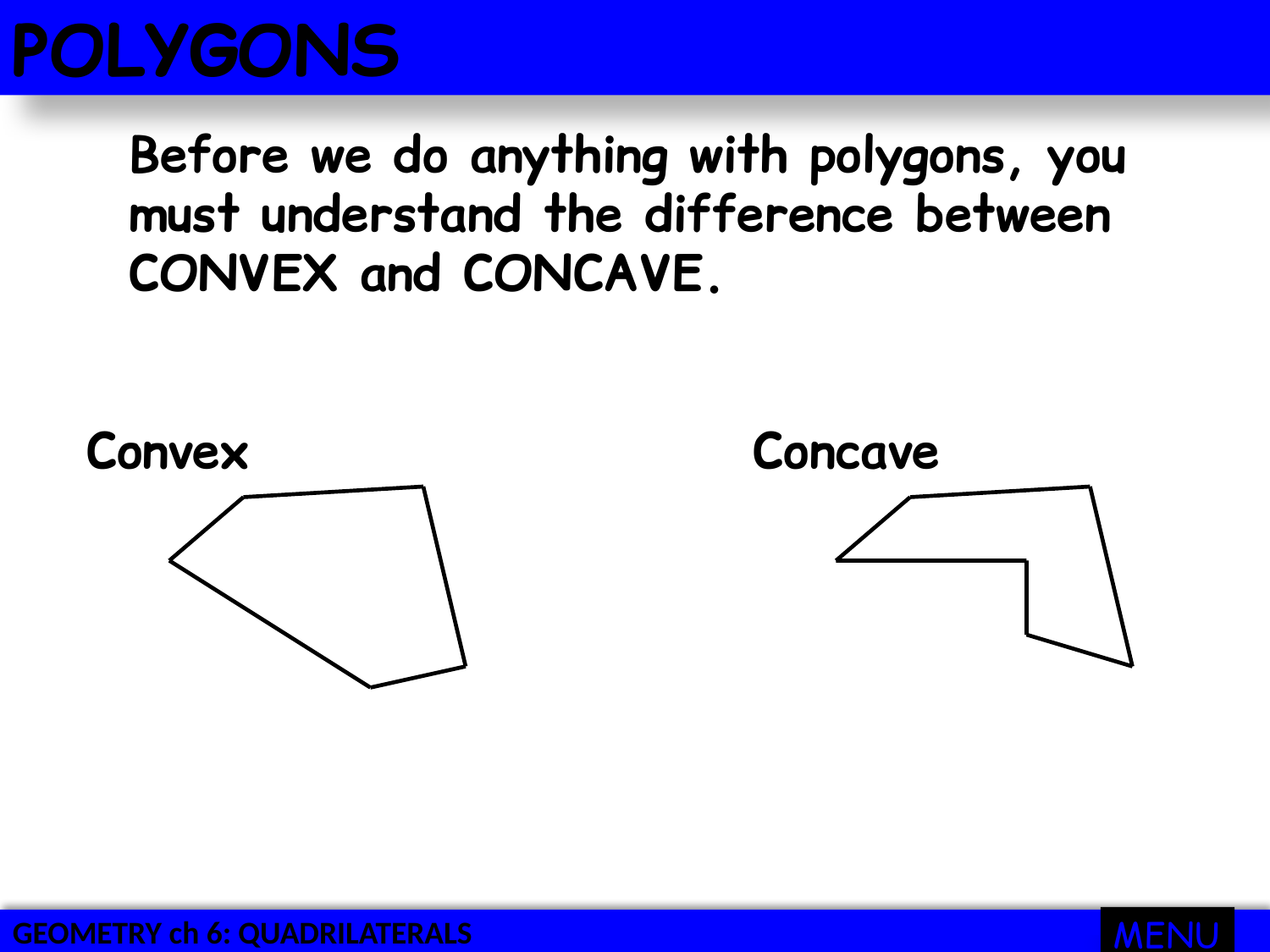

POLYGONS
Before we do anything with polygons, you must understand the difference between CONVEX and CONCAVE.
Convex
Concave

MENU
GEOMETRY ch 6: QUADRILATERALS